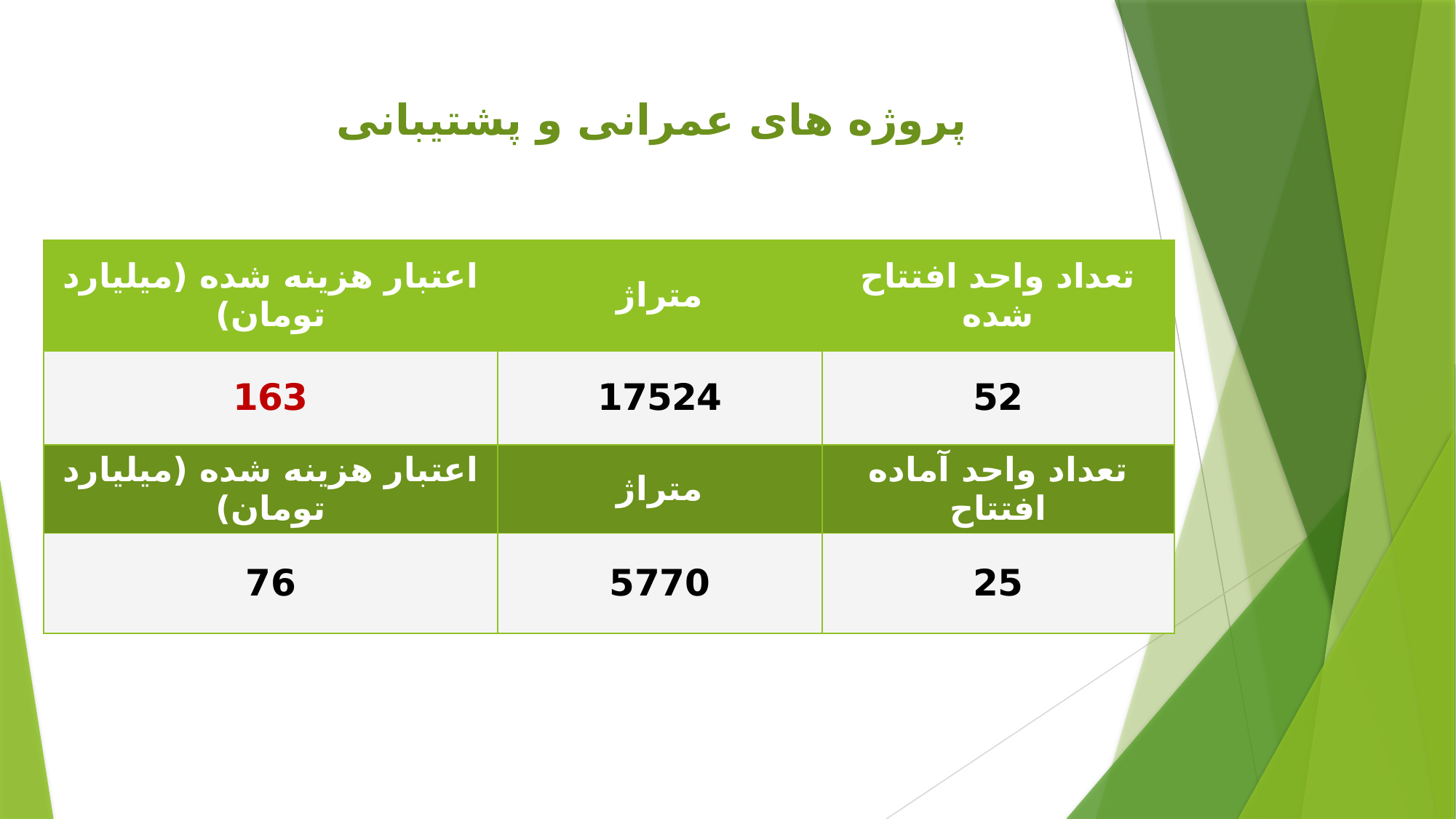

پروژه های عمرانی و پشتیبانی
| اعتبار هزینه شده (میلیارد تومان) | متراژ | تعداد واحد افتتاح شده |
| --- | --- | --- |
| 163 | 17524 | 52 |
| اعتبار هزینه شده (میلیارد تومان) | متراژ | تعداد واحد آماده افتتاح |
| 76 | 5770 | 25 |